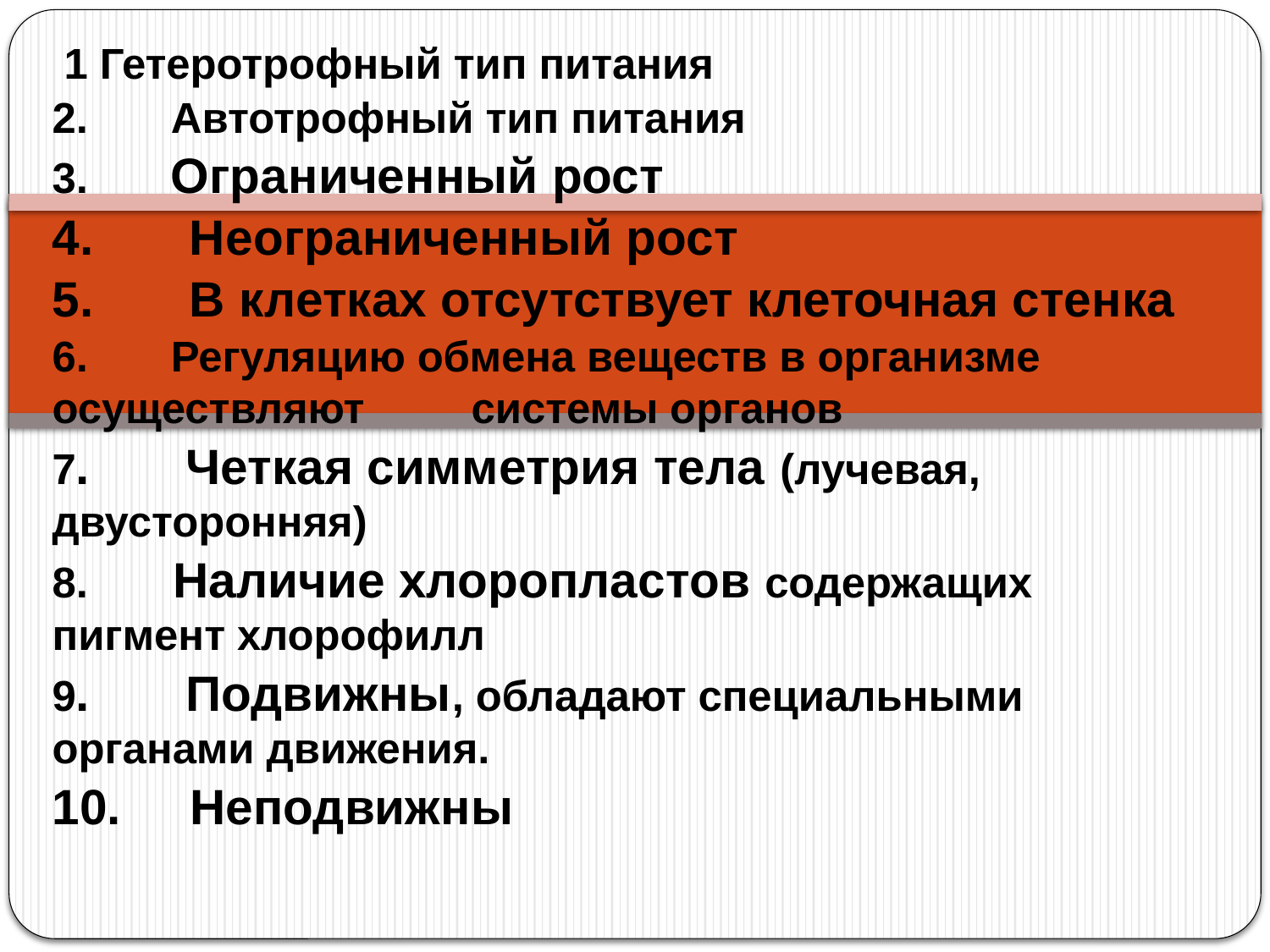

1 Гетеротрофный тип питания
2.       Автотрофный тип питания
3.       Ограниченный рост
4.       Неограниченный рост
5.       В клетках отсутствует клеточная стенка
6.       Регуляцию обмена веществ в организме        осуществляют         системы органов
7.       Четкая симметрия тела (лучевая, двусторонняя)
8.       Наличие хлоропластов содержащих пигмент хлорофилл
9.       Подвижны, обладают специальными органами движения.
10.     Неподвижны